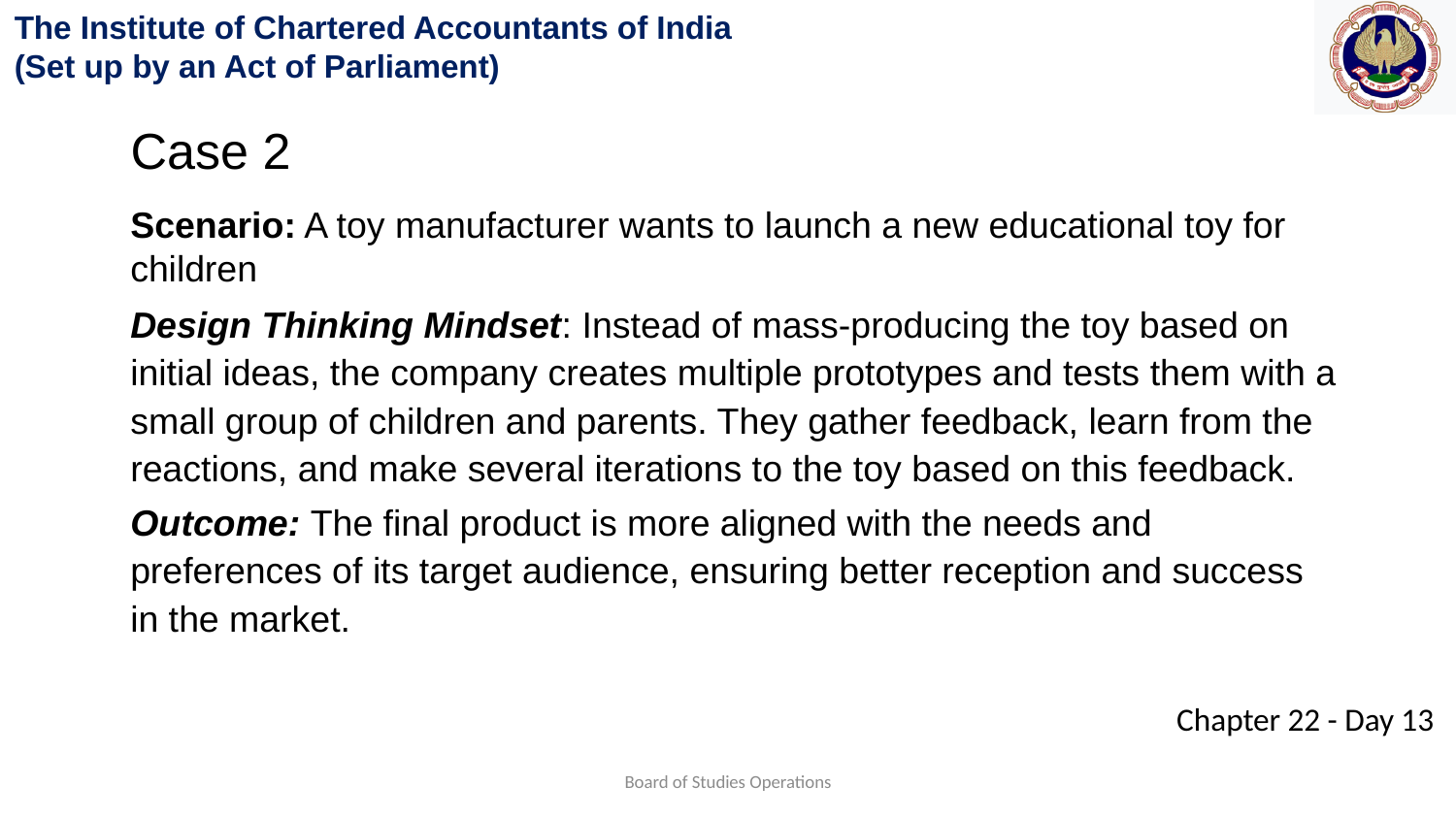

Case 2
Scenario: A toy manufacturer wants to launch a new educational toy for children
Design Thinking Mindset: Instead of mass-producing the toy based on initial ideas, the company creates multiple prototypes and tests them with a small group of children and parents. They gather feedback, learn from the reactions, and make several iterations to the toy based on this feedback.
Outcome: The final product is more aligned with the needs and preferences of its target audience, ensuring better reception and success in the market.
Board of Studies Operations